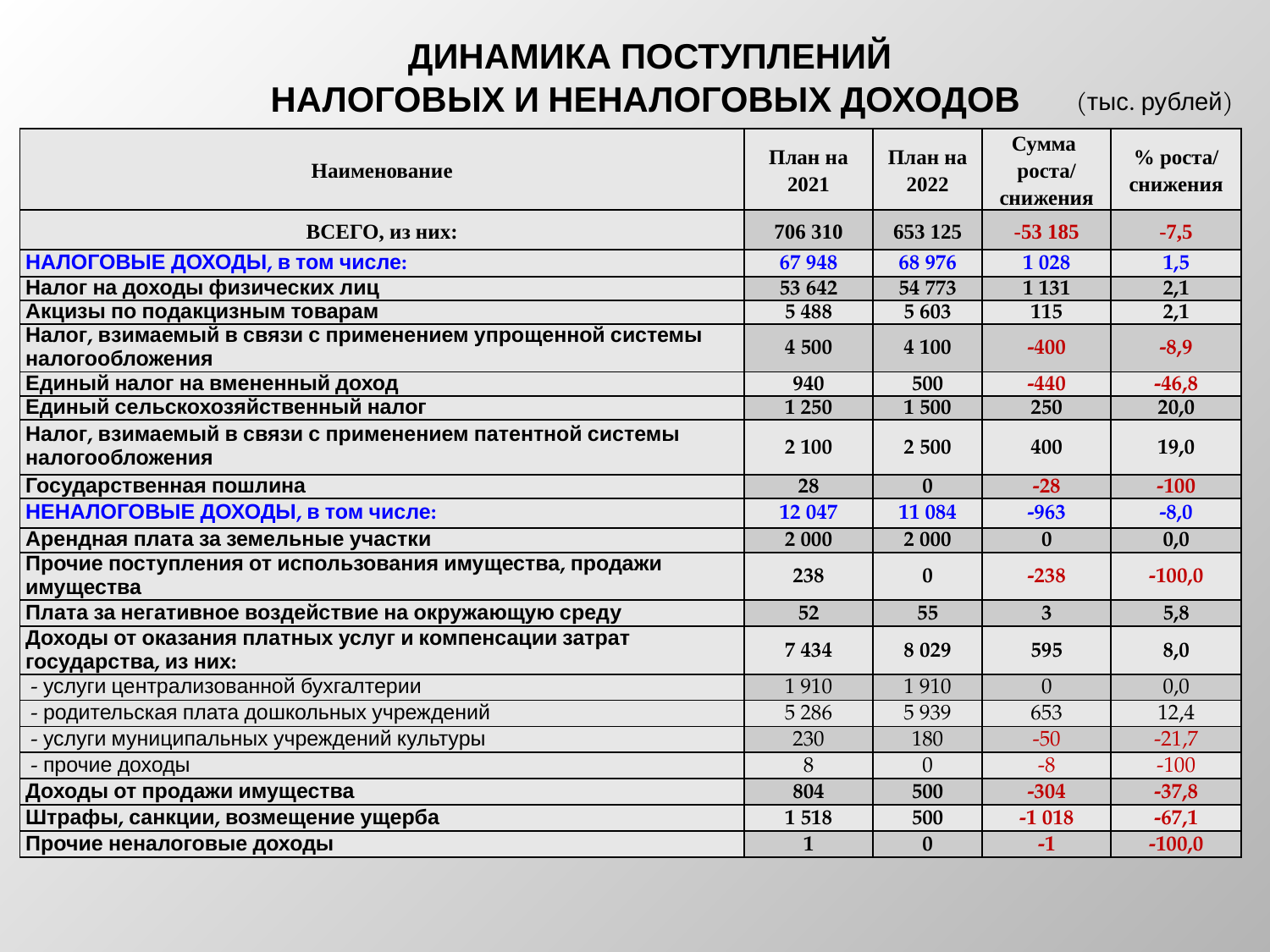

ДИНАМИКА ПОСТУПЛЕНИЙ
НАЛОГОВЫХ И НЕНАЛОГОВЫХ ДОХОДОВ
(тыс. рублей)
| Наименование | План на 2021 | План на 2022 | Сумма роста/ снижения | % роста/ снижения |
| --- | --- | --- | --- | --- |
| ВСЕГО, из них: | 706 310 | 653 125 | -53 185 | -7,5 |
| НАЛОГОВЫЕ ДОХОДЫ, в том числе: | 67 948 | 68 976 | 1 028 | 1,5 |
| Налог на доходы физических лиц | 53 642 | 54 773 | 1 131 | 2,1 |
| Акцизы по подакцизным товарам | 5 488 | 5 603 | 115 | 2,1 |
| Налог, взимаемый в связи с применением упрощенной системы налогообложения | 4 500 | 4 100 | -400 | -8,9 |
| Единый налог на вмененный доход | 940 | 500 | -440 | -46,8 |
| Единый сельскохозяйственный налог | 1 250 | 1 500 | 250 | 20,0 |
| Налог, взимаемый в связи с применением патентной системы налогообложения | 2 100 | 2 500 | 400 | 19,0 |
| Государственная пошлина | 28 | 0 | -28 | -100 |
| НЕНАЛОГОВЫЕ ДОХОДЫ, в том числе: | 12 047 | 11 084 | -963 | -8,0 |
| Арендная плата за земельные участки | 2 000 | 2 000 | 0 | 0,0 |
| Прочие поступления от использования имущества, продажи имущества | 238 | 0 | -238 | -100,0 |
| Плата за негативное воздействие на окружающую среду | 52 | 55 | 3 | 5,8 |
| Доходы от оказания платных услуг и компенсации затрат государства, из них: | 7 434 | 8 029 | 595 | 8,0 |
| - услуги централизованной бухгалтерии | 1 910 | 1 910 | 0 | 0,0 |
| - родительская плата дошкольных учреждений | 5 286 | 5 939 | 653 | 12,4 |
| - услуги муниципальных учреждений культуры | 230 | 180 | -50 | -21,7 |
| - прочие доходы | 8 | 0 | -8 | -100 |
| Доходы от продажи имущества | 804 | 500 | -304 | -37,8 |
| Штрафы, санкции, возмещение ущерба | 1 518 | 500 | -1 018 | -67,1 |
| Прочие неналоговые доходы | 1 | 0 | -1 | -100,0 |